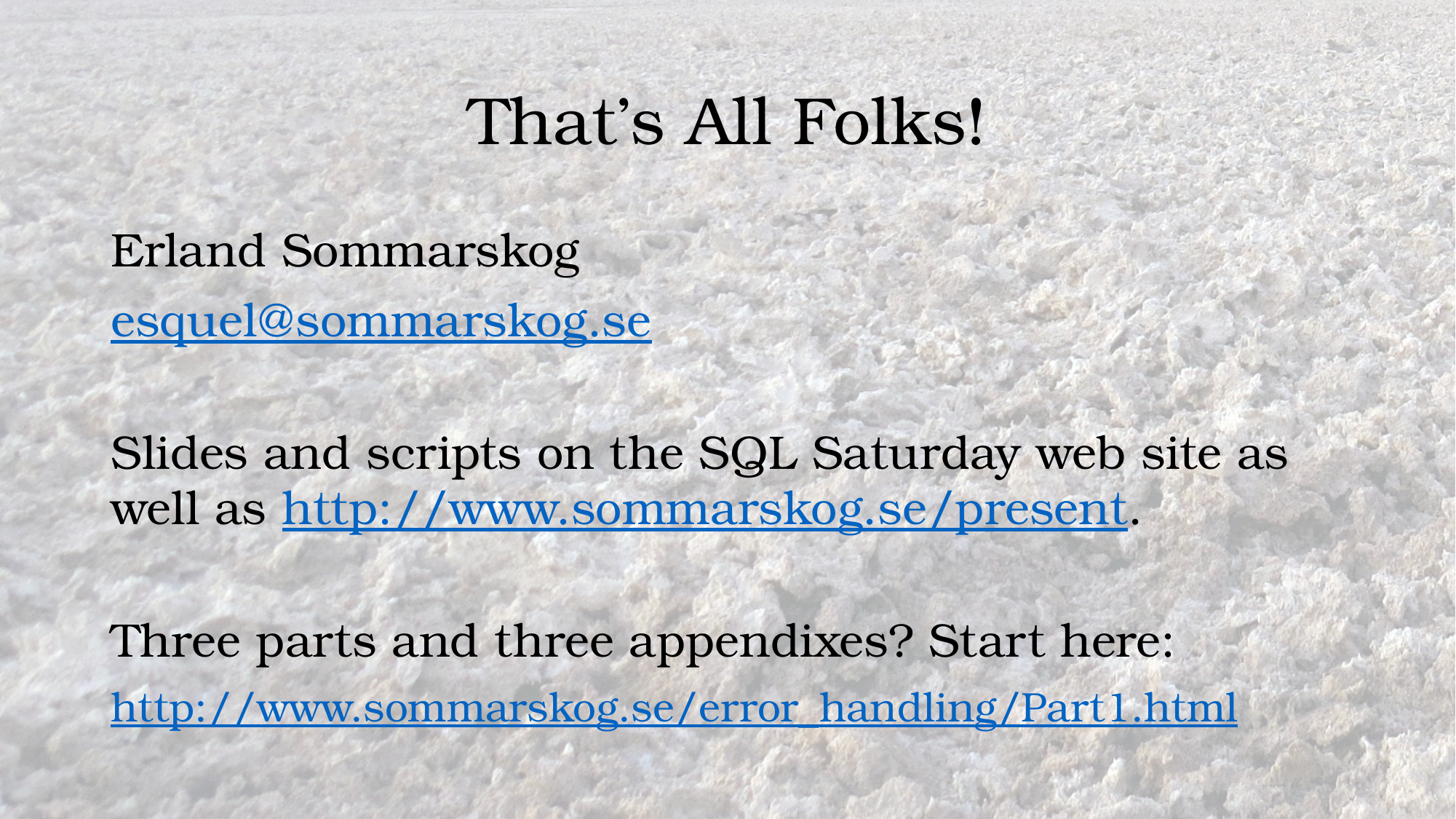

# That’s All Folks!
Erland Sommarskog
esquel@sommarskog.se

Slides and scripts on the SQL Saturday web site as well as http://www.sommarskog.se/present.

Three parts and three appendixes? Start here:
http://www.sommarskog.se/error_handling/Part1.html